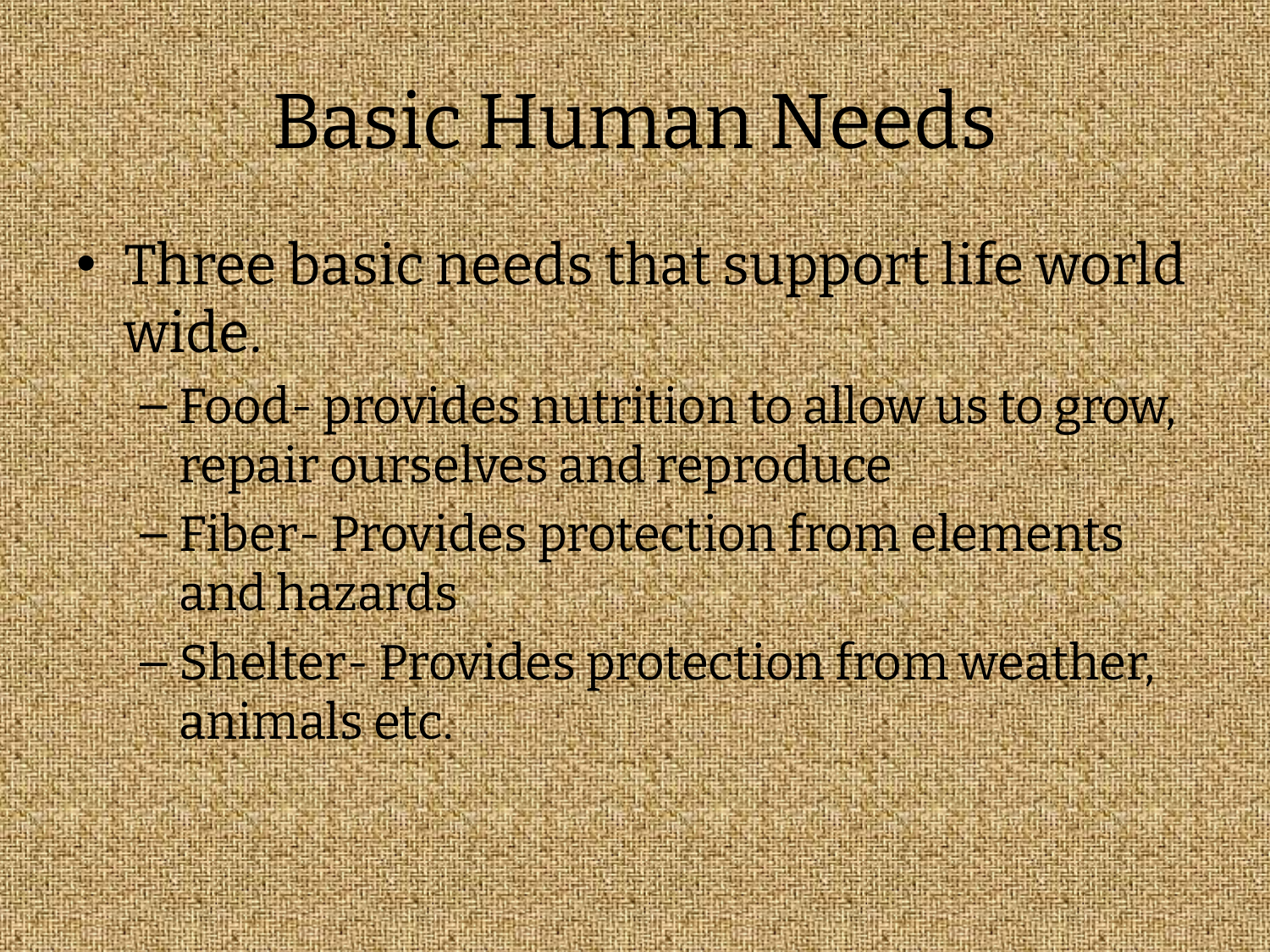

# Basic Human Needs
Three basic needs that support life world wide.
Food- provides nutrition to allow us to grow, repair ourselves and reproduce
Fiber- Provides protection from elements and hazards
Shelter- Provides protection from weather, animals etc.